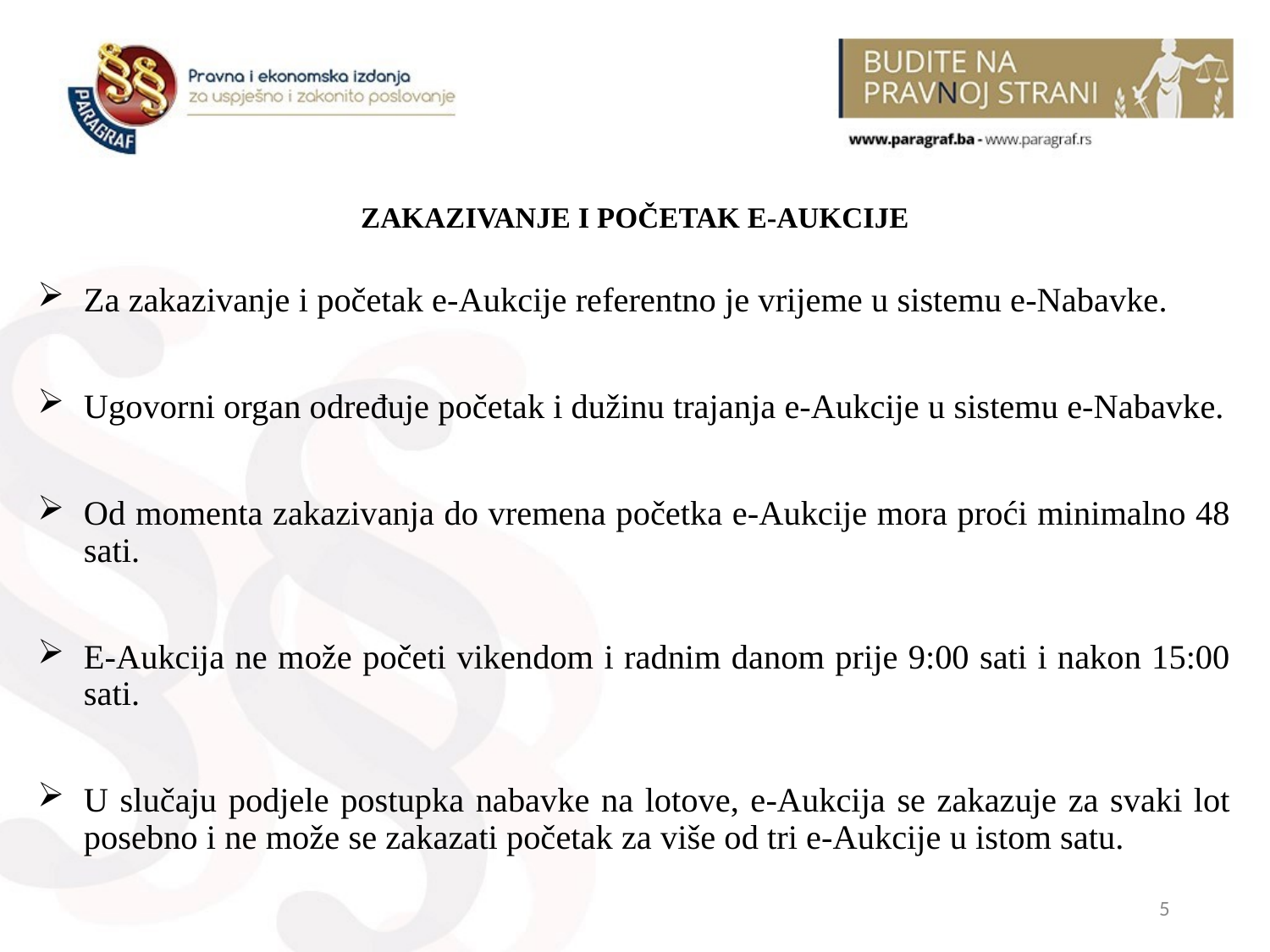

# ZAKAZIVANJE I POČETAK E-AUKCIJE
Za zakazivanje i početak e-Aukcije referentno je vrijeme u sistemu e-Nabavke.

Ugovorni organ određuje početak i dužinu trajanja e-Aukcije u sistemu e-Nabavke.

Od momenta zakazivanja do vremena početka e-Aukcije mora proći minimalno 48 sati.

E-Aukcija ne može početi vikendom i radnim danom prije 9:00 sati i nakon 15:00 sati.

U slučaju podjele postupka nabavke na lotove, e-Aukcija se zakazuje za svaki lot posebno i ne može se zakazati početak za više od tri e-Aukcije u istom satu.

5